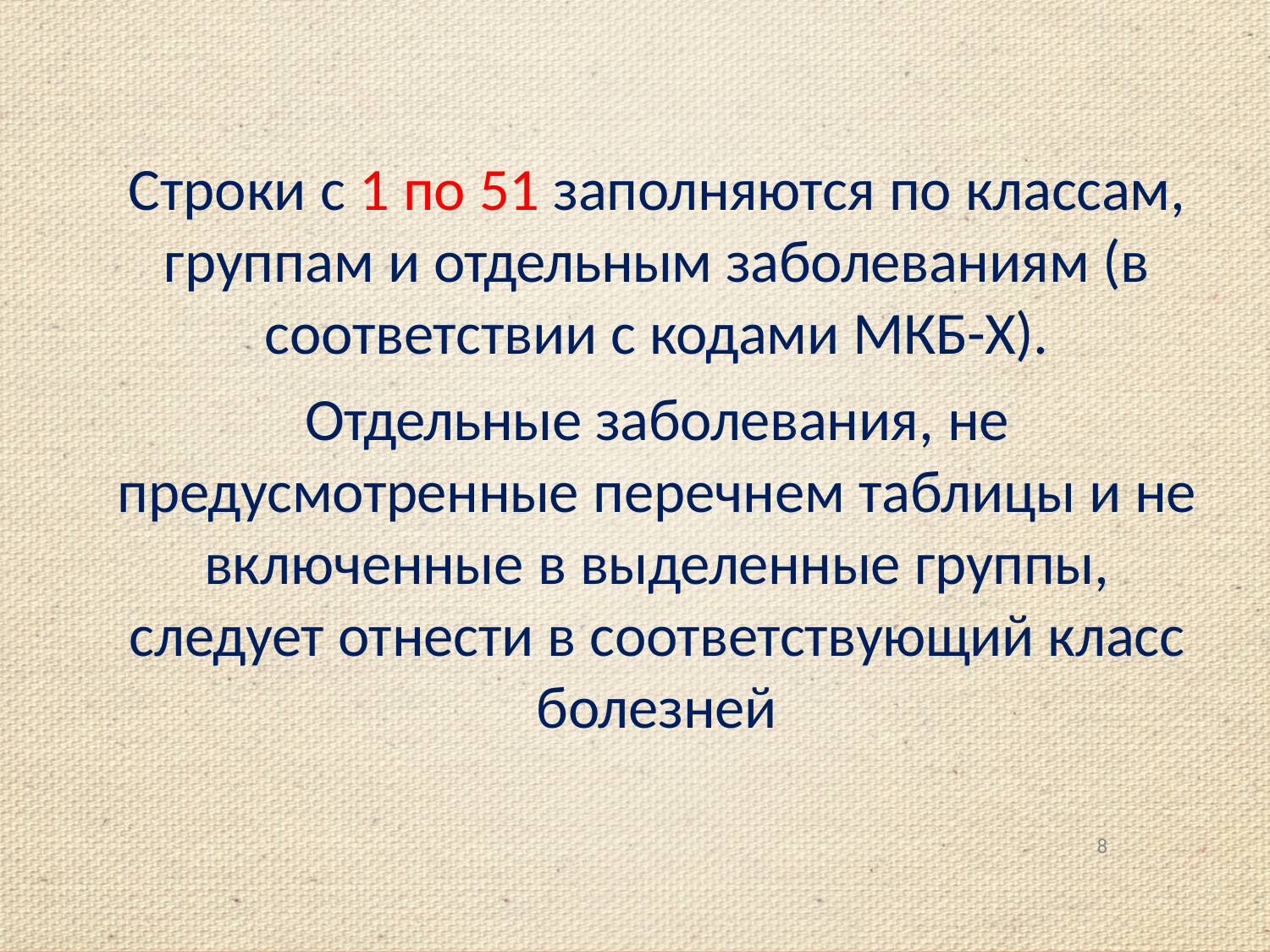

Строки с 1 по 51 заполняются по классам, группам и отдельным заболеваниям (в
соответствии с кодами МКБ-Х).
Отдельные заболевания, не
предусмотренные перечнем таблицы и не включенные в выделенные группы,
следует отнести в соответствующий класс болезней
8